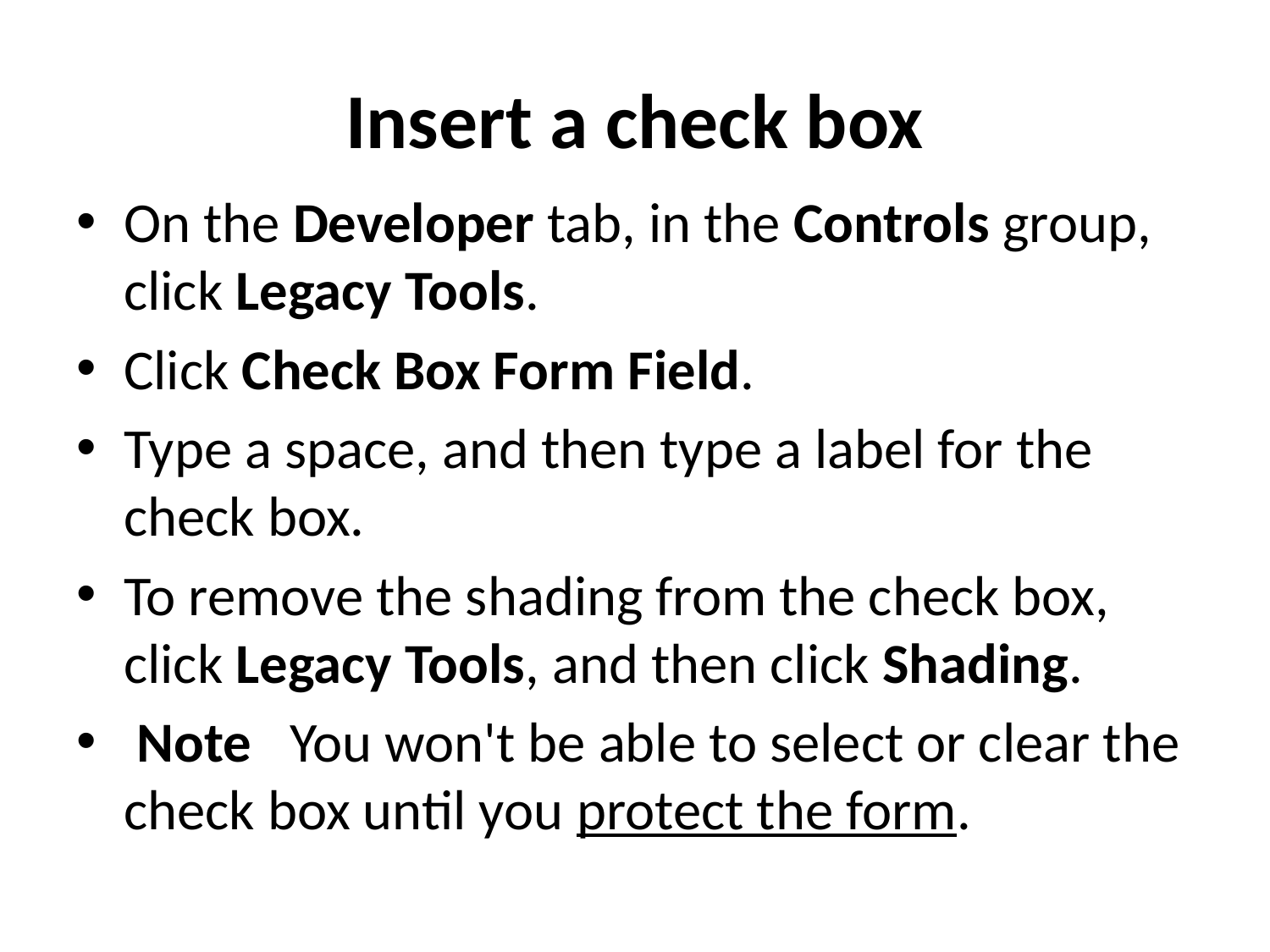

# Insert a check box
On the Developer tab, in the Controls group, click Legacy Tools.
Click Check Box Form Field.
Type a space, and then type a label for the check box.
To remove the shading from the check box, click Legacy Tools, and then click Shading.
 Note   You won't be able to select or clear the check box until you protect the form.